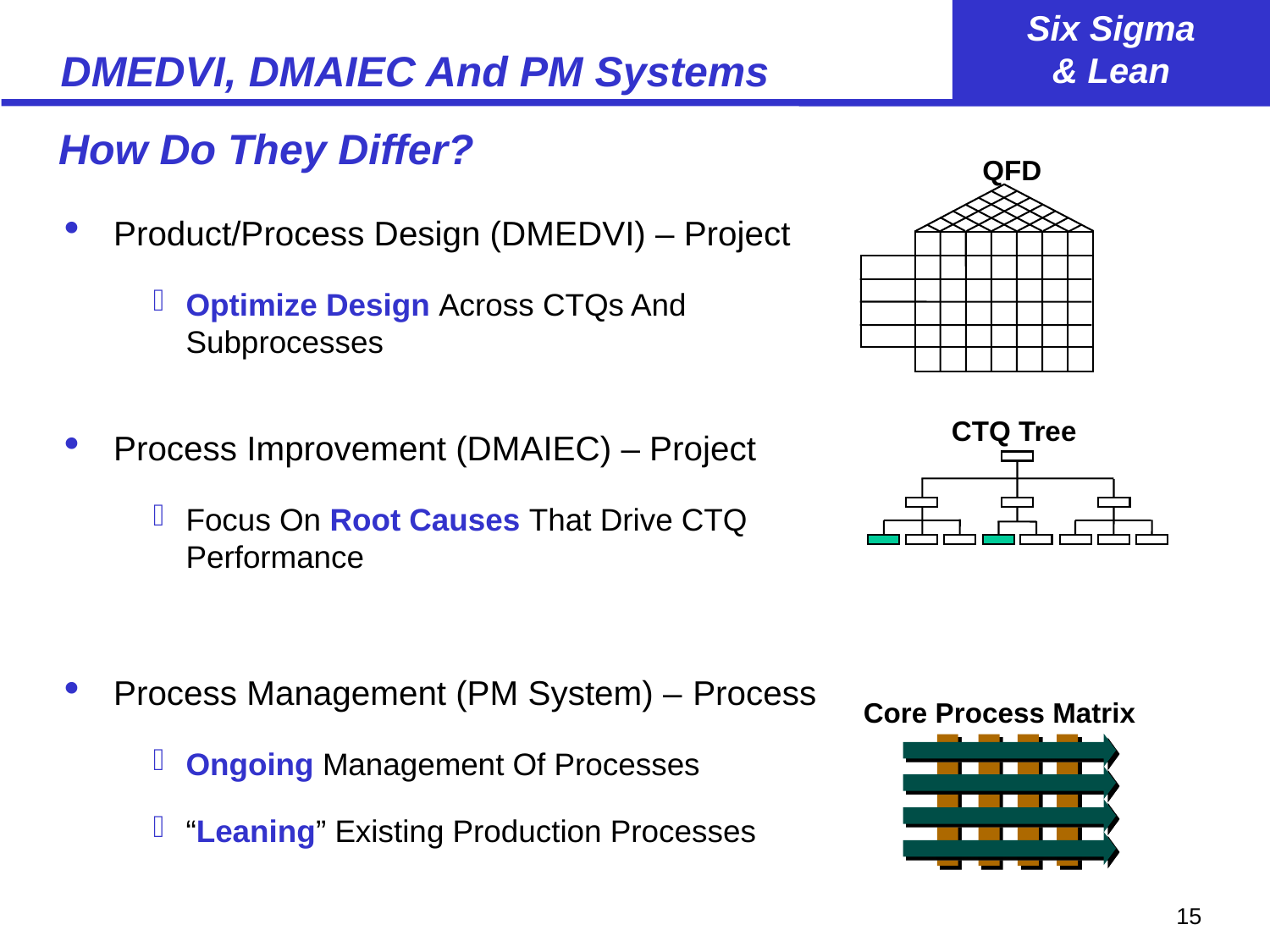

# DMEDVI, DMAIEC And PM Systems
How Do They Differ?
QFD
Product/Process Design (DMEDVI) – Project
Optimize Design Across CTQs And Subprocesses
Process Improvement (DMAIEC) – Project
Focus On Root Causes That Drive CTQ Performance

Process Management (PM System) – Process
Ongoing Management Of Processes
“Leaning” Existing Production Processes

CTQ Tree

Core Process Matrix